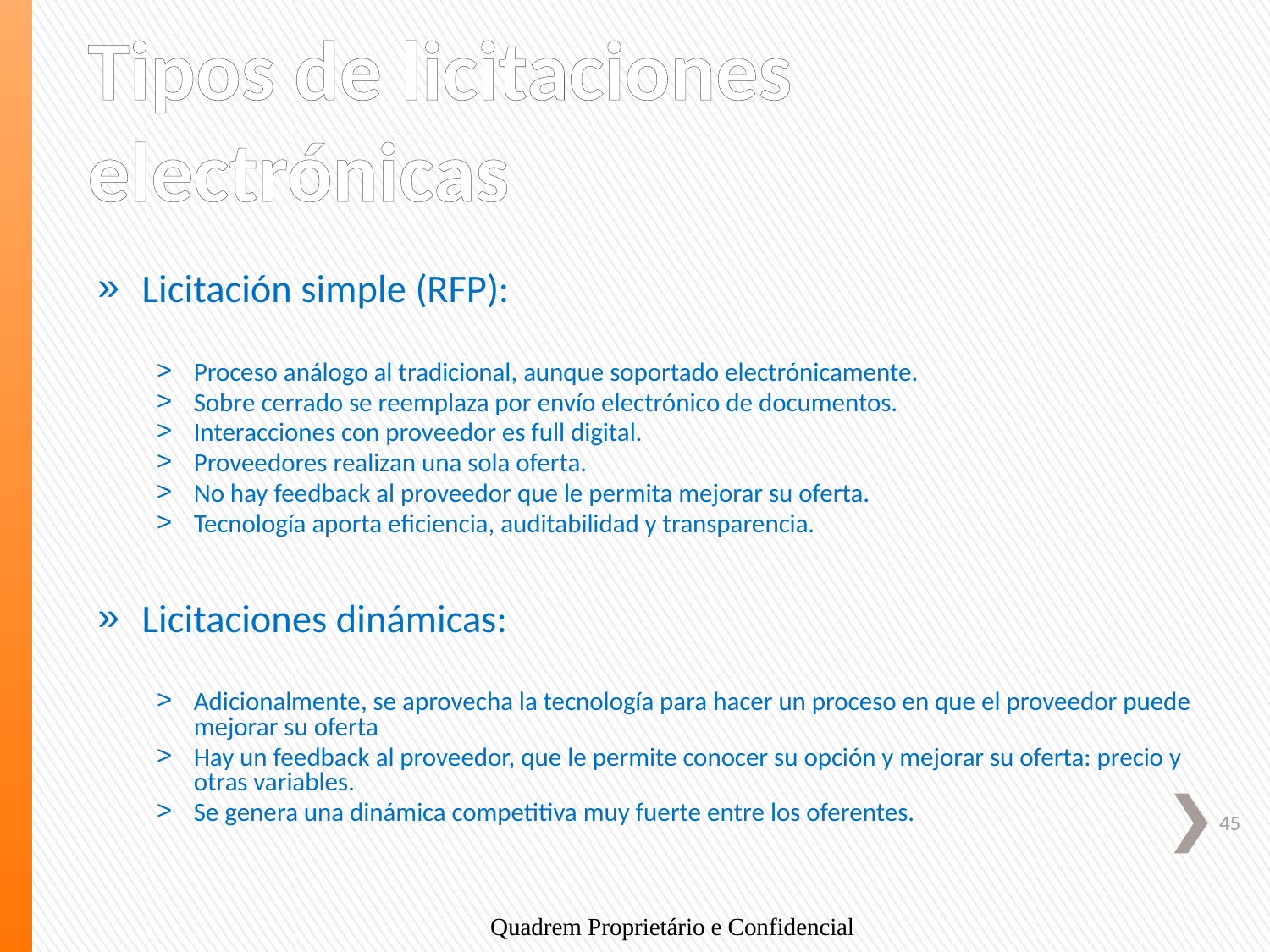

# Tipos de licitaciones electrónicas
Licitación simple (RFP):

Proceso análogo al tradicional, aunque soportado electrónicamente.
Sobre cerrado se reemplaza por envío electrónico de documentos.
Interacciones con proveedor es full digital.
Proveedores realizan una sola oferta.
No hay feedback al proveedor que le permita mejorar su oferta.
Tecnología aporta eficiencia, auditabilidad y transparencia.

Licitaciones dinámicas:

Adicionalmente, se aprovecha la tecnología para hacer un proceso en que el proveedor puede mejorar su oferta
Hay un feedback al proveedor, que le permite conocer su opción y mejorar su oferta: precio y otras variables.
Se genera una dinámica competitiva muy fuerte entre los oferentes.

Quadrem Proprietário e Confidencial
45